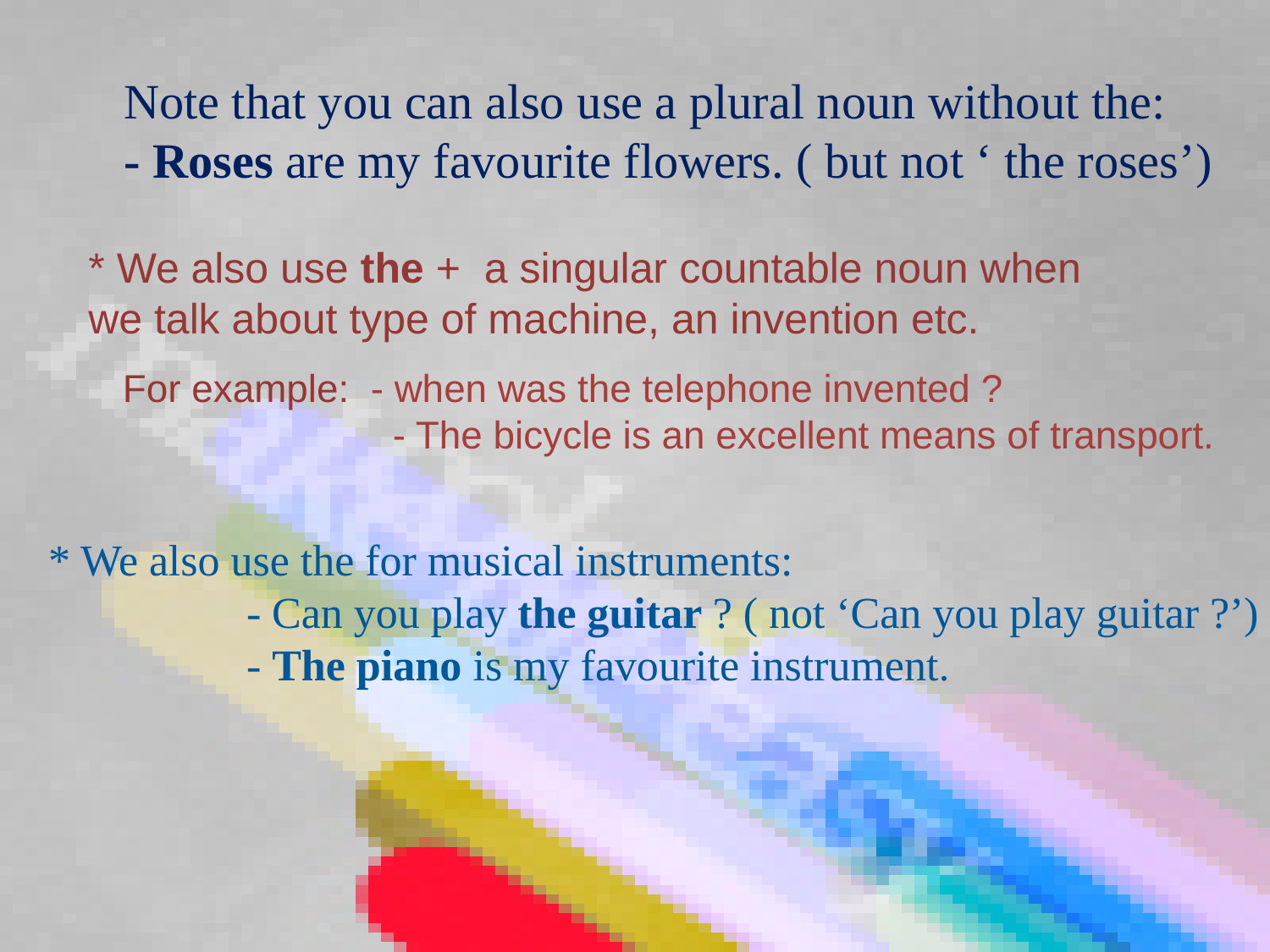

Note that you can also use a plural noun without the:
- Roses are my favourite flowers. ( but not ‘ the roses’)

 * We also use the +  a singular countable noun when
 we talk about type of machine, an invention etc.
For example:  - when was the telephone invented ?
                         - The bicycle is an excellent means of transport.
* We also use the for musical instruments:
                  - Can you play the guitar ? ( not ‘Can you play guitar ?’)
                  - The piano is my favourite instrument.